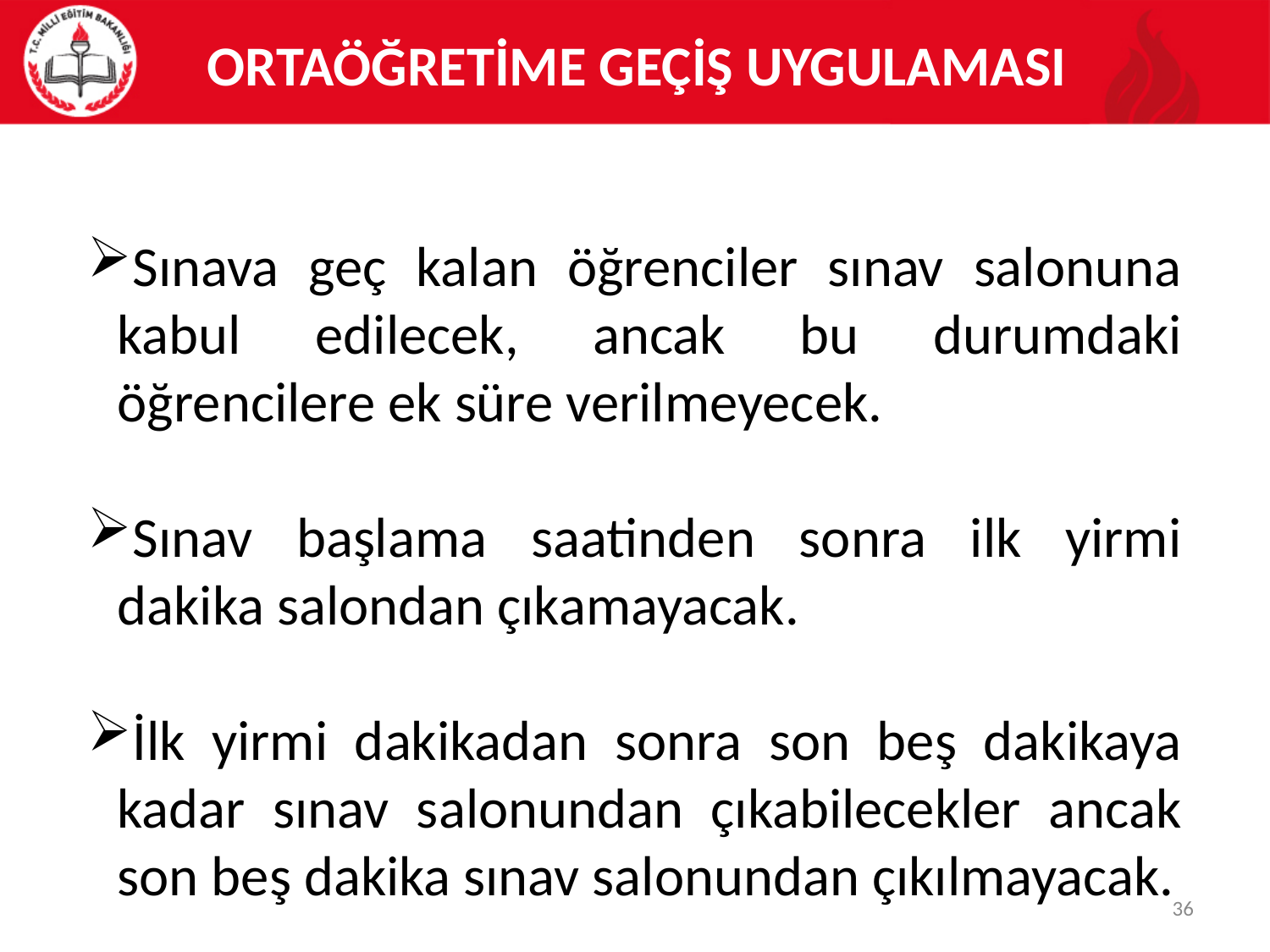

# ORTAÖĞRETİME GEÇİŞ UYGULAMASI

Sınava geç kalan öğrenciler sınav salonuna kabul edilecek, ancak bu durumdaki öğrencilere ek süre verilmeyecek.

Sınav başlama saatinden sonra ilk yirmi dakika salondan çıkamayacak.

İlk yirmi dakikadan sonra son beş dakikaya kadar sınav salonundan çıkabilecekler ancak son beş dakika sınav salonundan çıkılmayacak.

36